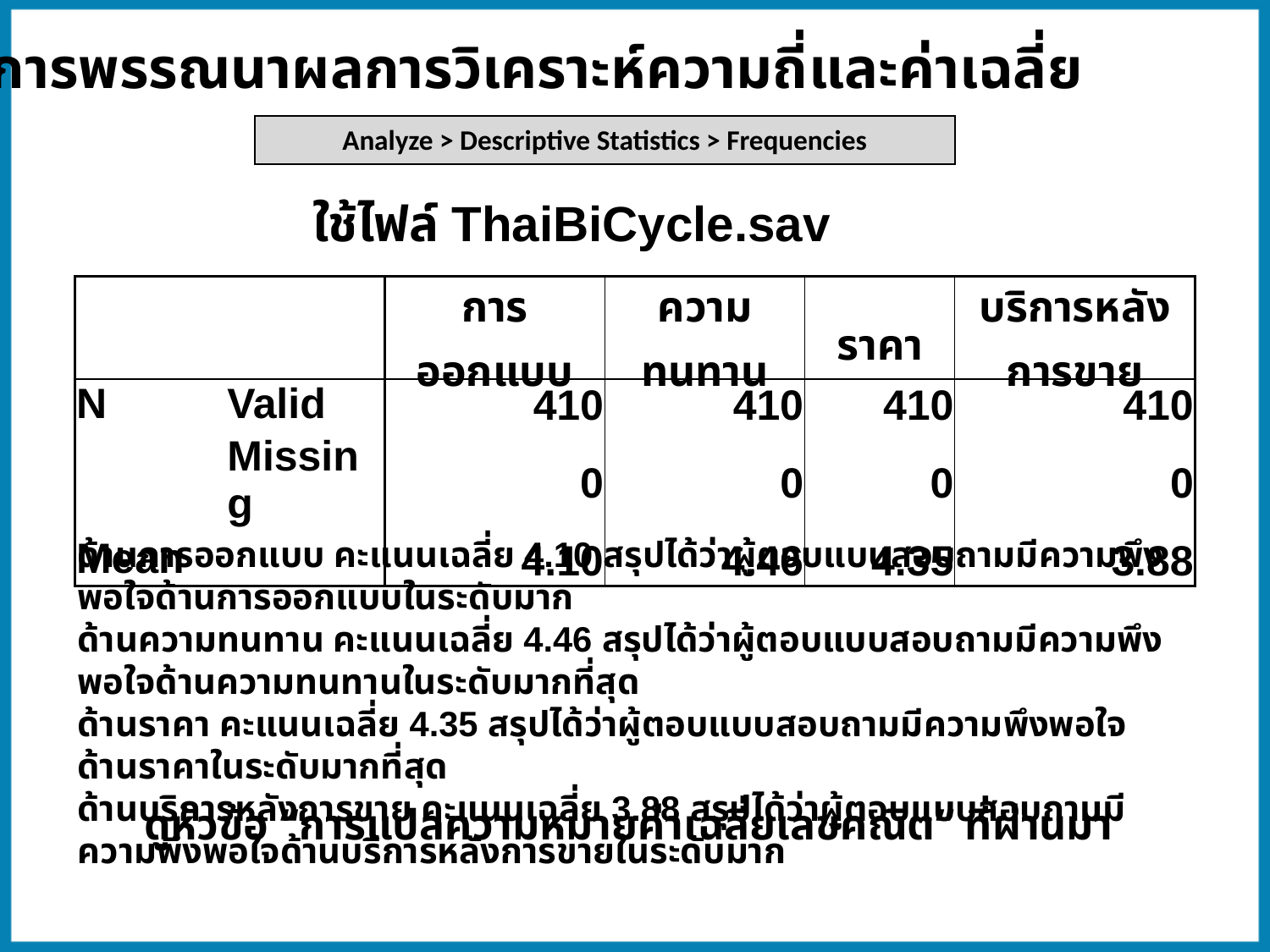

10.2.2 การพรรณนาผลการวิเคราะห์ความถี่และค่าเฉลี่ย
Analyze > Descriptive Statistics > Frequencies
ใช้ไฟล์ ThaiBiCycle.sav
|  |  | การออกแบบ | ความทนทาน | ราคา | บริการหลังการขาย |
| --- | --- | --- | --- | --- | --- |
| N | Valid | 410 | 410 | 410 | 410 |
|  | Missing | 0 | 0 | 0 | 0 |
| Mean |  | 4.10 | 4.46 | 4.35 | 3.88 |
ด้านการออกแบบ คะแนนเฉลี่ย 4.10 สรุปได้ว่าผู้ตอบแบบสอบถามมีความพึงพอใจด้านการออกแบบในระดับมาก
ด้านความทนทาน คะแนนเฉลี่ย 4.46 สรุปได้ว่าผู้ตอบแบบสอบถามมีความพึงพอใจด้านความทนทานในระดับมากที่สุด
ด้านราคา คะแนนเฉลี่ย 4.35 สรุปได้ว่าผู้ตอบแบบสอบถามมีความพึงพอใจด้านราคาในระดับมากที่สุด
ด้านบริการหลังการขาย คะแนนเฉลี่ย 3.88 สรุปได้ว่าผู้ตอบแบบสอบถามมีความพึงพอใจด้านบริการหลังการขายในระดับมาก
ดูหัวข้อ “การแปลความหมายค่าเฉลี่ยเลขคณิต” ที่ผ่านมา